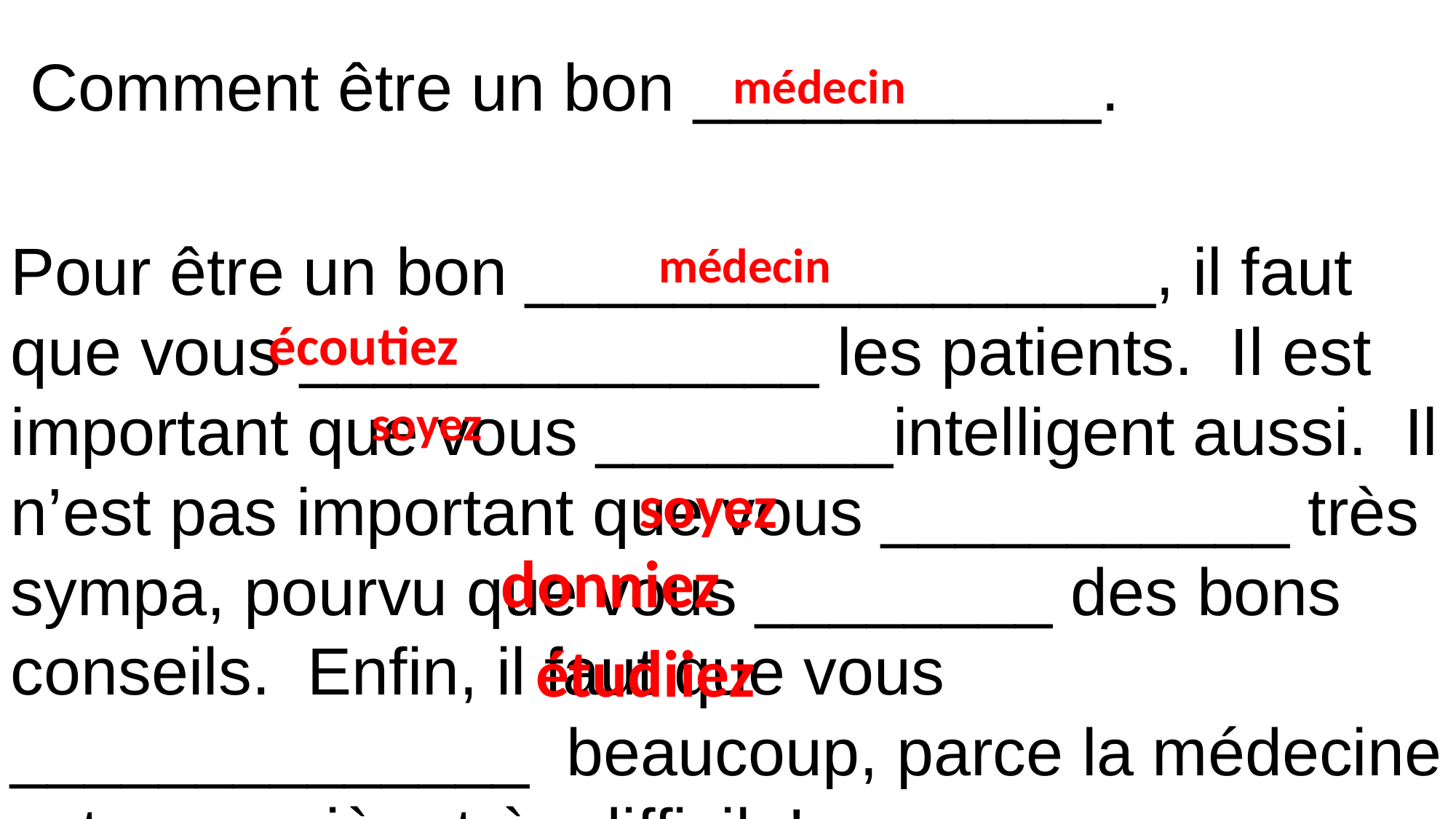

Comment être un bon ___________.
médecin
Pour être un bon _________________, il faut que vous ______________ les patients.  Il est important que vous ________intelligent aussi.  Il n’est pas important que vous ___________ très sympa, pourvu que vous ________ des bons conseils.  Enfin, il faut que vous ______________  beaucoup, parce la médecine est un carrière très difficile!
médecin
écoutiez
soyez
soyez
donniez
étudiiez